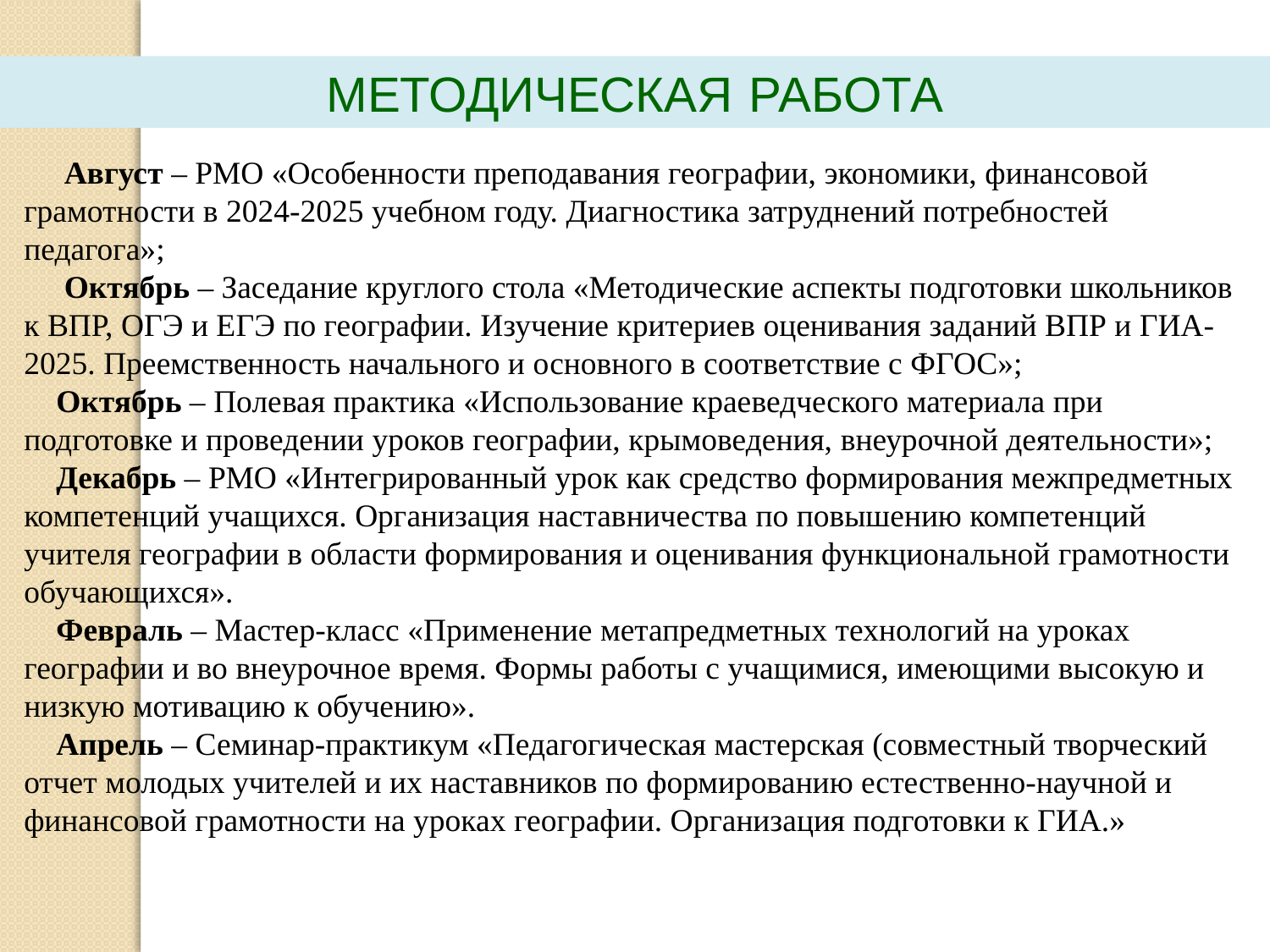

МЕТОДИЧЕСКАЯ РАБОТА
     Август – РМО «Особенности преподавания географии, экономики, финансовой грамотности в 2024-2025 учебном году. Диагностика затруднений потребностей педагога»;
     Октябрь – Заседание круглого стола «Методические аспекты подготовки школьников к ВПР, ОГЭ и ЕГЭ по географии. Изучение критериев оценивания заданий ВПР и ГИА-2025. Преемственность начального и основного в соответствие с ФГОС»;
    Октябрь – Полевая практика «Использование краеведческого материала при подготовке и проведении уроков географии, крымоведения, внеурочной деятельности»;
    Декабрь – РМО «Интегрированный урок как средство формирования межпредметных компетенций учащихся. Организация наставничества по повышению компетенций учителя географии в области формирования и оценивания функциональной грамотности обучающихся».
    Февраль – Мастер-класс «Применение метапредметных технологий на уроках географии и во внеурочное время. Формы работы с учащимися, имеющими высокую и низкую мотивацию к обучению».
    Апрель – Семинар-практикум «Педагогическая мастерская (совместный творческий отчет молодых учителей и их наставников по формированию естественно-научной и финансовой грамотности на уроках географии. Организация подготовки к ГИА.»